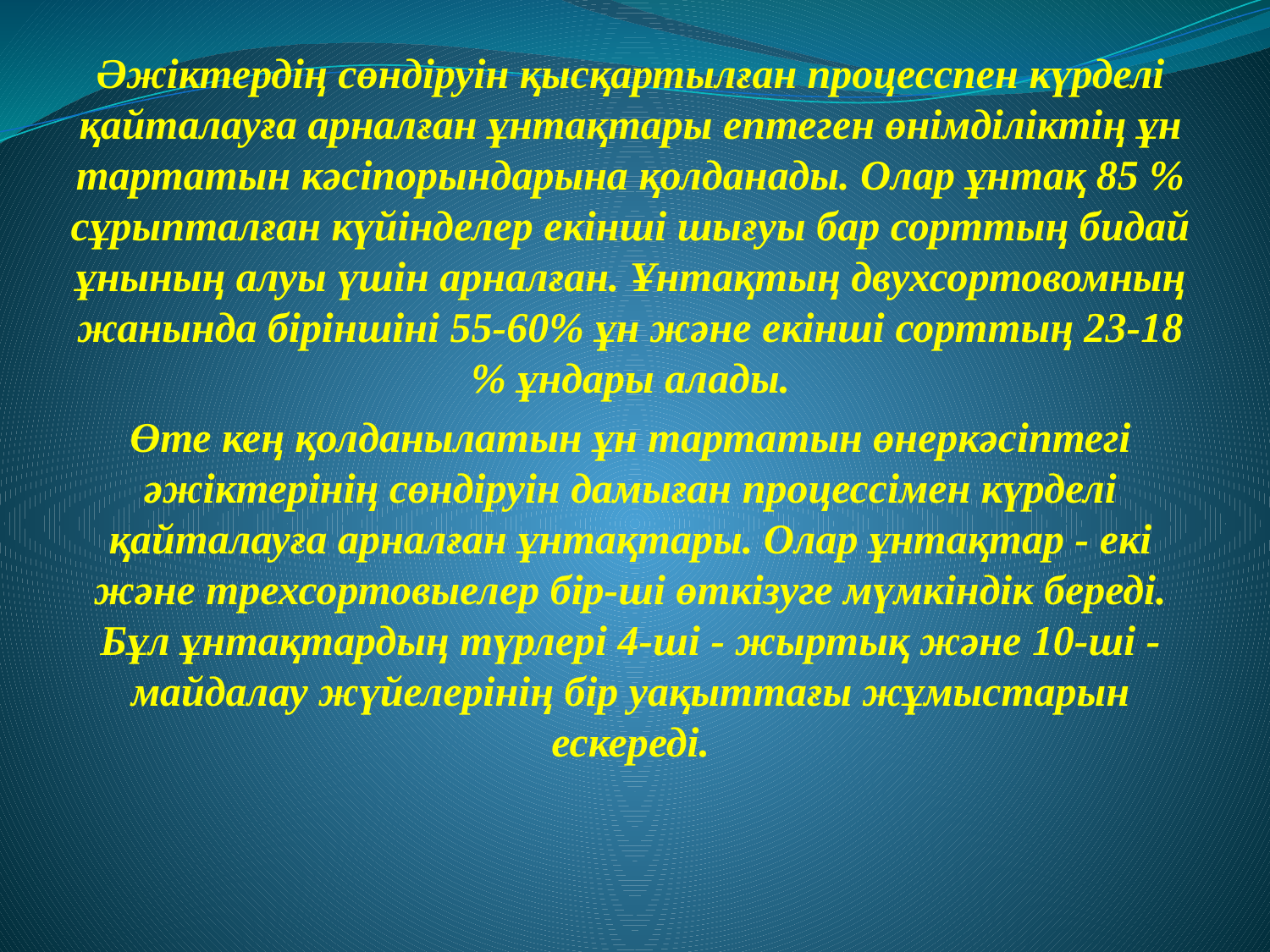

Әжiктердiң сөндiруiн қысқартылған процесспен күрделi қайталауға арналған ұнтақтары ептеген өнiмдiлiктiң ұн тартатын кәсiпорындарына қолданады. Олар ұнтақ 85 % сұрыпталған күйiнделер екiншi шығуы бар сорттың бидай ұнының алуы үшiн арналған. Ұнтақтың двухсортовомның жанында бiрiншiнi 55-60% ұн және екiншi сорттың 23-18 % ұндары алады.
Өте кең қолданылатын ұн тартатын өнеркәсiптегi әжiктерiнiң сөндiруiн дамыған процессiмен күрделi қайталауға арналған ұнтақтары. Олар ұнтақтар - екi және трехсортовыелер бiр-шi өткiзуге мүмкiндiк бередi. Бұл ұнтақтардың түрлерi 4-шi - жыртық және 10-шi - майдалау жүйелерiнiң бiр уақыттағы жұмыстарын ескередi.